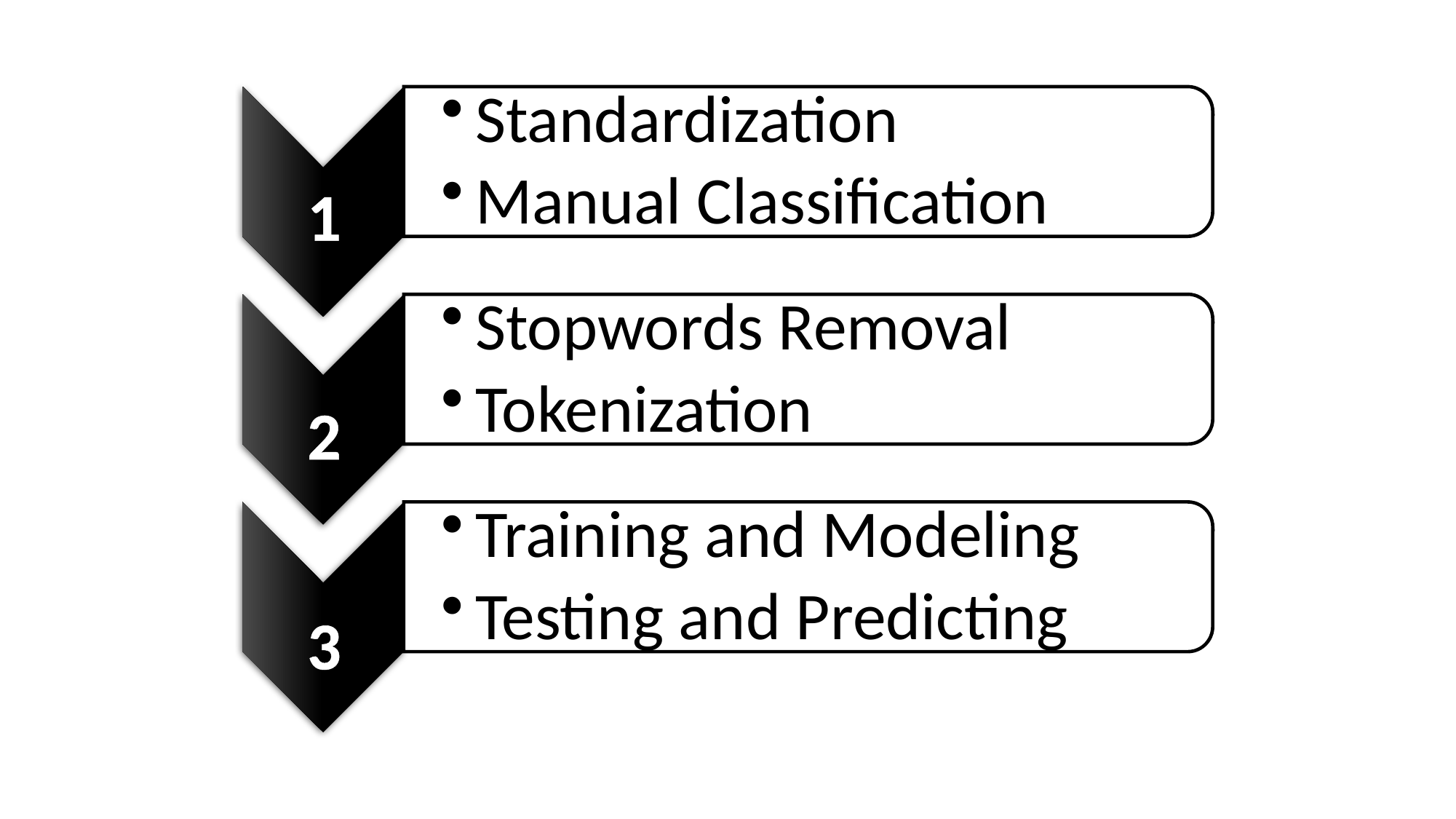

Standardization
Manual Classification

Stopwords Removal
Tokenization

Training and Modeling
Testing and Predicting
1
2
3